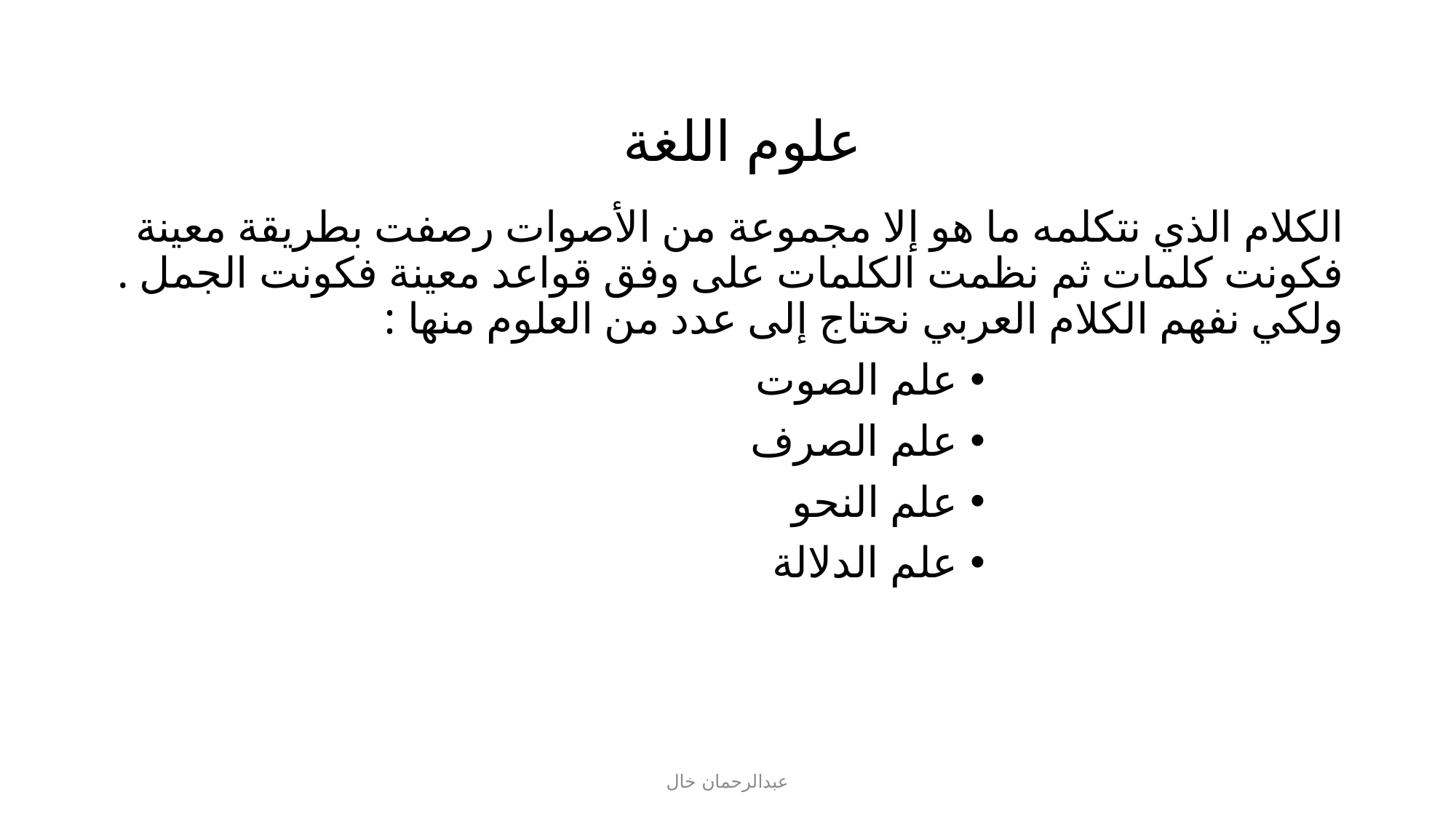

# علوم اللغة
الكلام الذي نتكلمه ما هو إلا مجموعة من الأصوات رصفت بطريقة معينة فكونت كلمات ثم نظمت الكلمات على وفق قواعد معينة فكونت الجمل . ولكي نفهم الكلام العربي نحتاج إلى عدد من العلوم منها :
علم الصوت
علم الصرف
علم النحو
علم الدلالة

عبدالرحمان خال